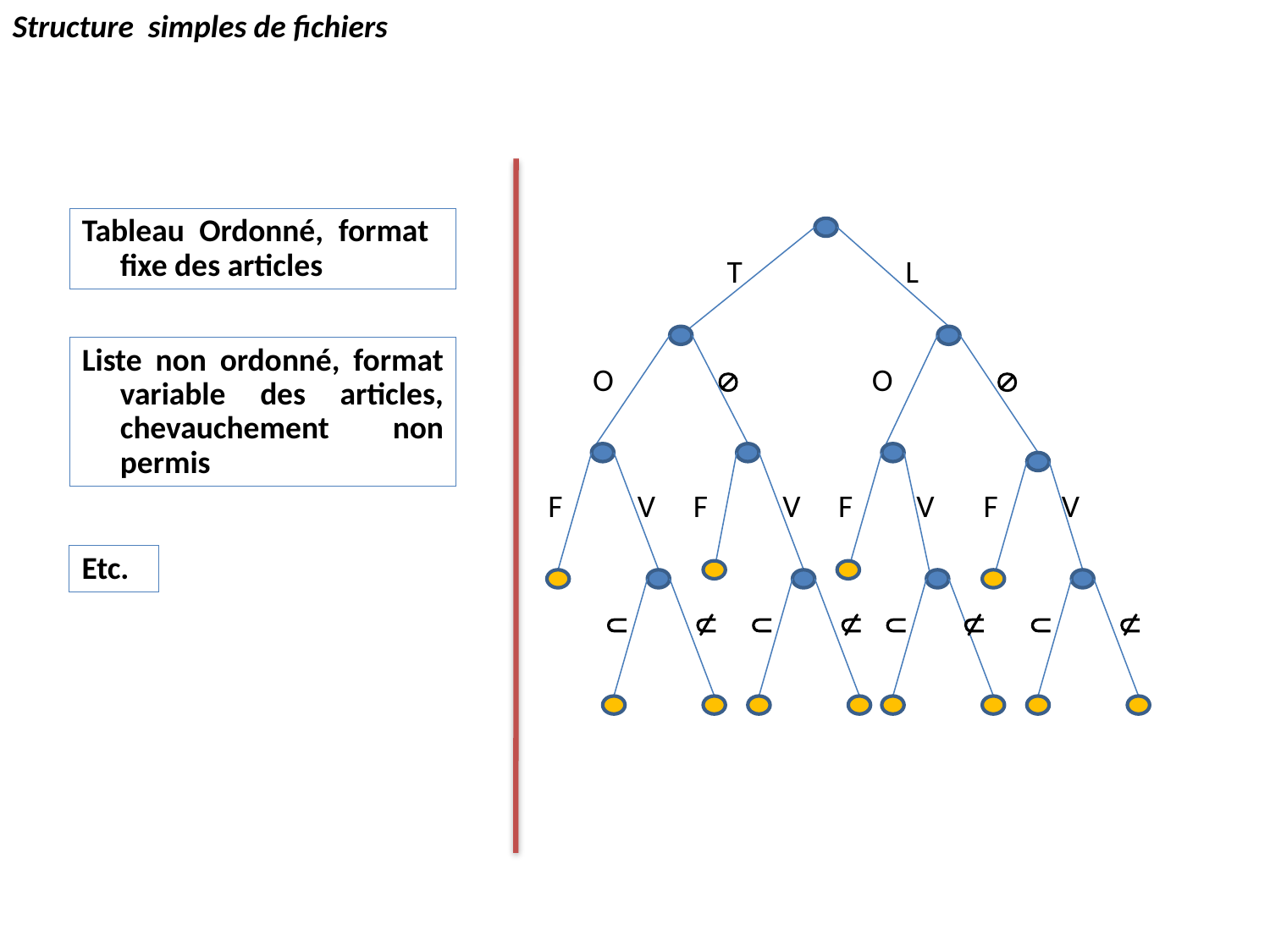

Structure  simples de fichiers
Tableau Ordonné, format  fixe des articles

T
L

O
∅
O
∅

F
V
F
V
F
V
F
V

⊂
⊄
⊂
⊄
⊂
⊄
⊂
⊄

Liste non ordonné, format variable des articles, chevauchement  non permis
Etc.